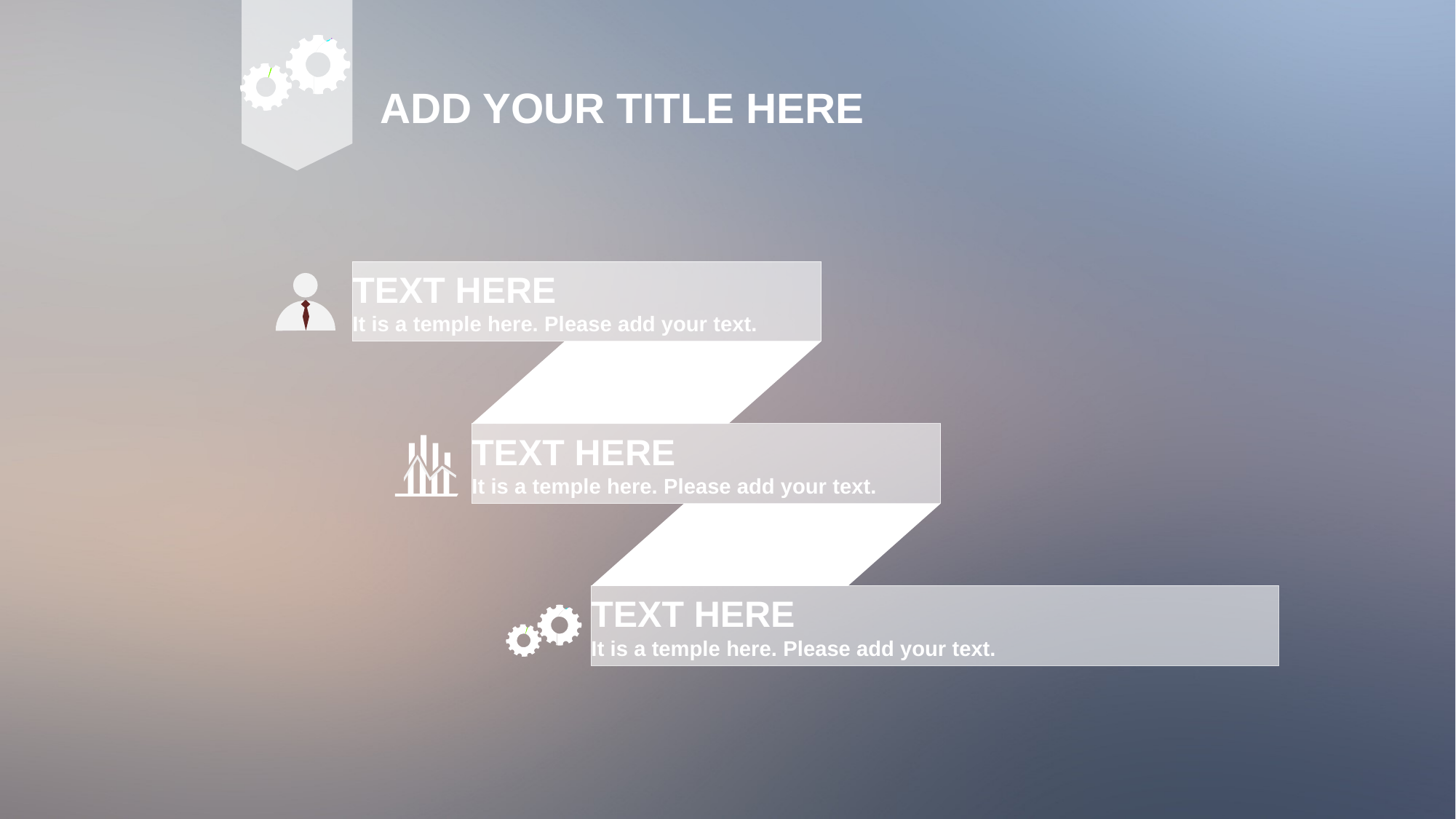

ADD YOUR TITLE HERE
TEXT HERE
It is a temple here. Please add your text.

TEXT HERE
It is a temple here. Please add your text.

TEXT HERE
It is a temple here. Please add your text.